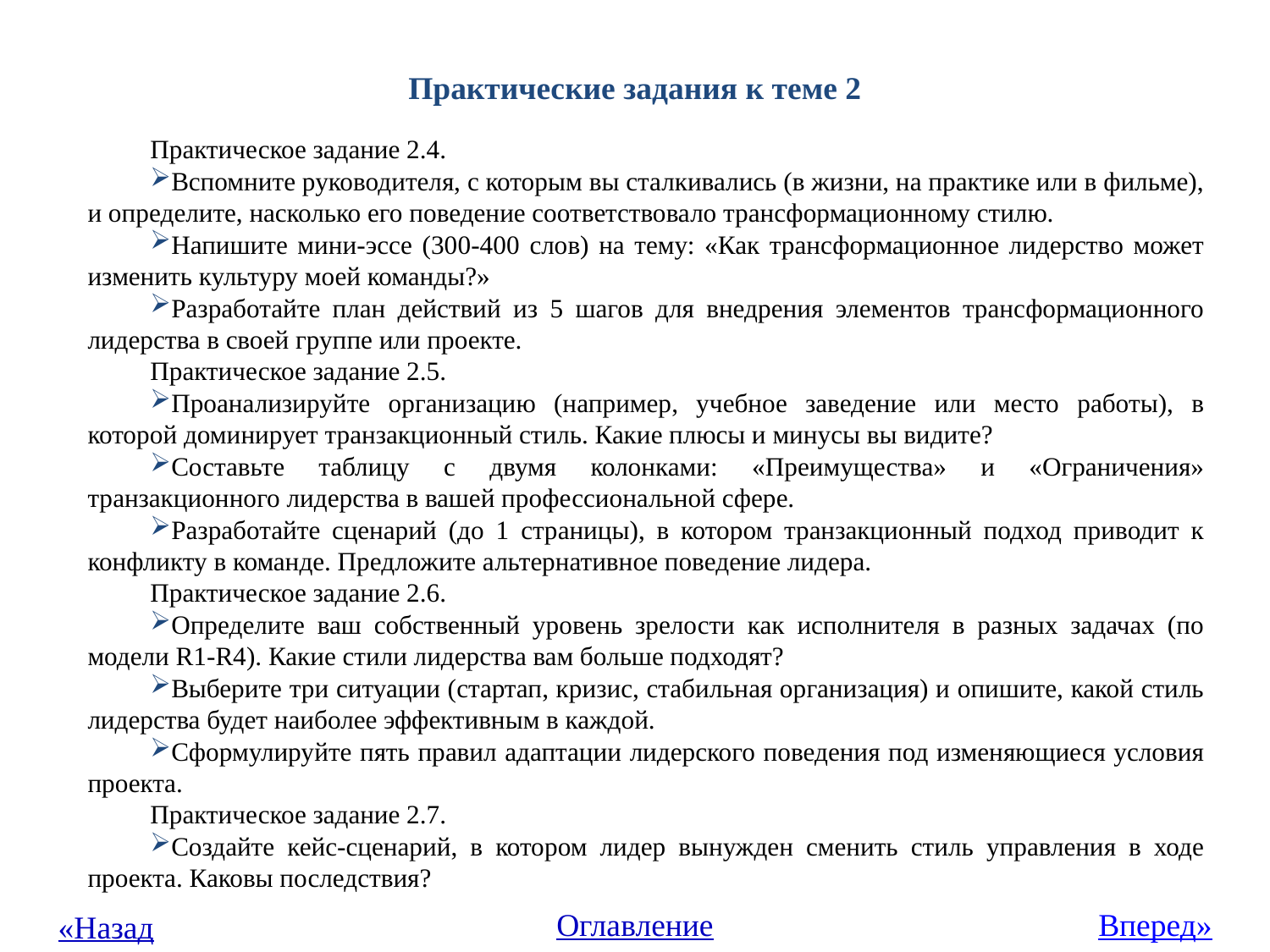

# Практические задания к теме 2
Практическое задание 2.4.
Вспомните руководителя, с которым вы сталкивались (в жизни, на практике или в фильме), и определите, насколько его поведение соответствовало трансформационному стилю.
Напишите мини-эссе (300-400 слов) на тему: «Как трансформационное лидерство может изменить культуру моей команды?»
Разработайте план действий из 5 шагов для внедрения элементов трансформационного лидерства в своей группе или проекте.
Практическое задание 2.5.
Проанализируйте организацию (например, учебное заведение или место работы), в которой доминирует транзакционный стиль. Какие плюсы и минусы вы видите?
Составьте таблицу с двумя колонками: «Преимущества» и «Ограничения» транзакционного лидерства в вашей профессиональной сфере.
Разработайте сценарий (до 1 страницы), в котором транзакционный подход приводит к конфликту в команде. Предложите альтернативное поведение лидера.
Практическое задание 2.6.
Определите ваш собственный уровень зрелости как исполнителя в разных задачах (по модели R1-R4). Какие стили лидерства вам больше подходят?
Выберите три ситуации (стартап, кризис, стабильная организация) и опишите, какой стиль лидерства будет наиболее эффективным в каждой.
Сформулируйте пять правил адаптации лидерского поведения под изменяющиеся условия проекта.
Практическое задание 2.7.
Создайте кейс-сценарий, в котором лидер вынужден сменить стиль управления в ходе проекта. Каковы последствия?

Оглавление
Вперед»
«Назад